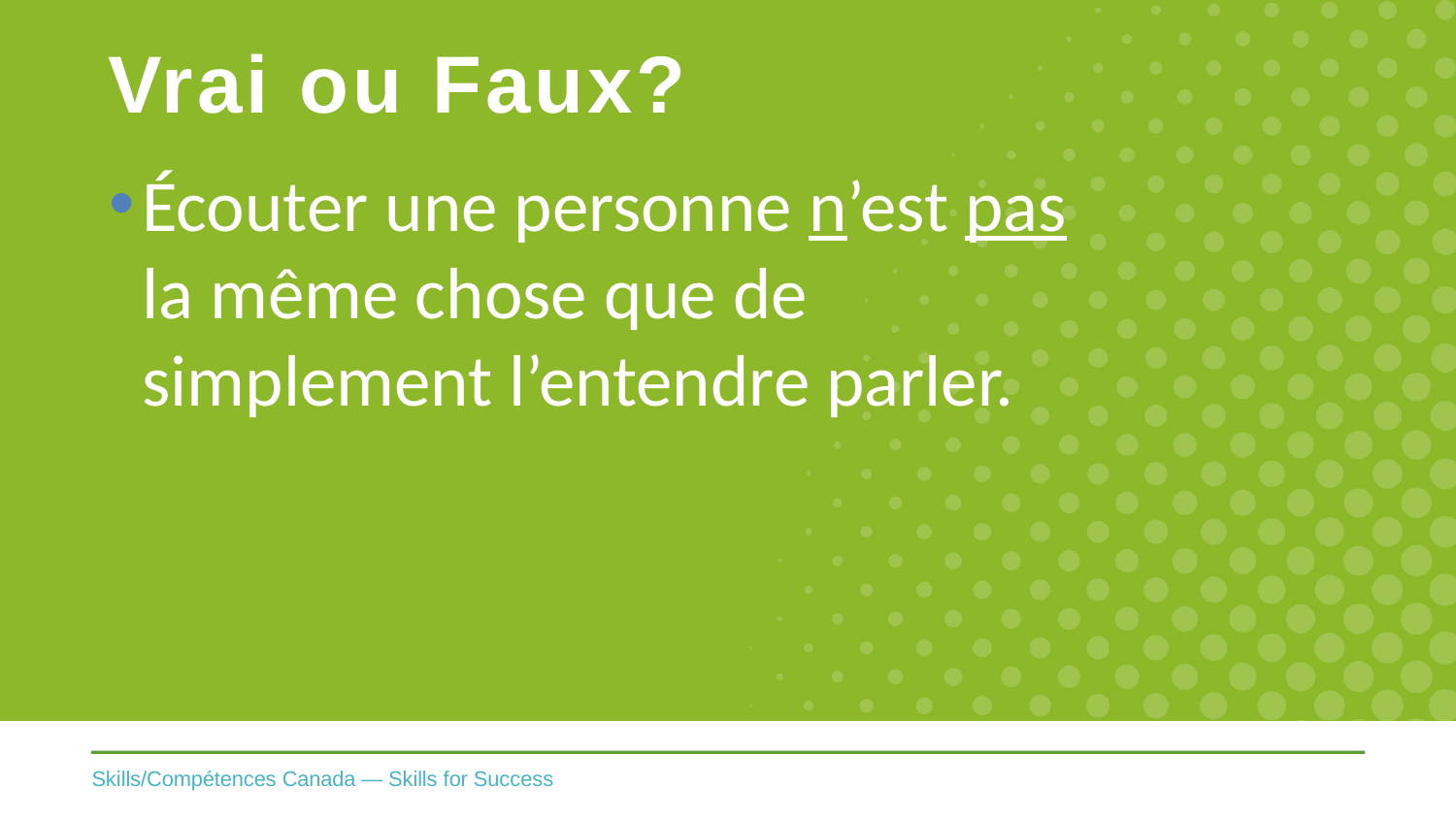

# Vrai ou Faux?
Écouter une personne n’est pas la même chose que de simplement l’entendre parler.